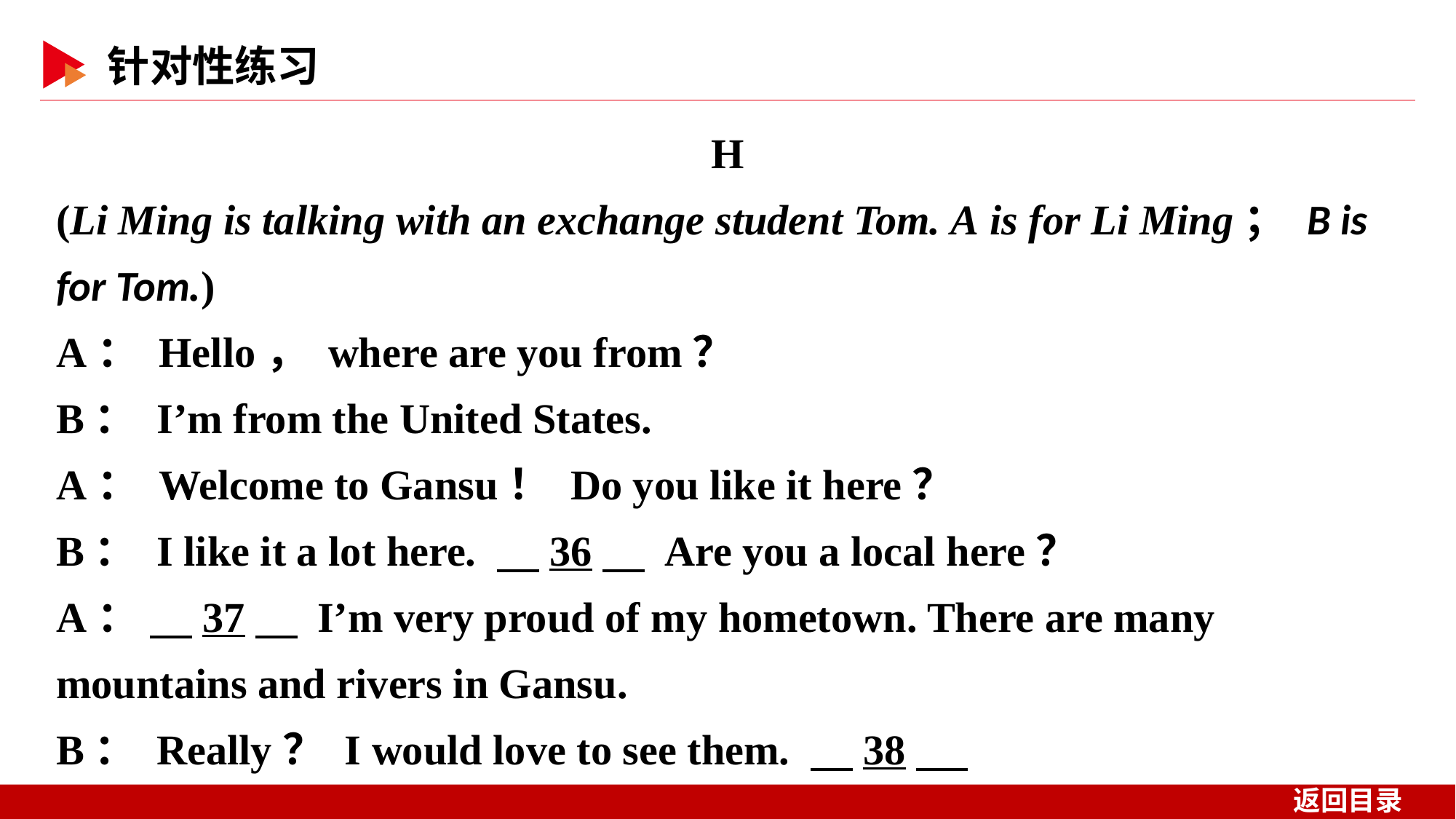

H
(Li Ming is talking with an exchange student Tom. A is for Li Ming； B is for Tom.)
A： Hello， where are you from？
B： I’m from the United States.
A： Welcome to Gansu！ Do you like it here？
B： I like it a lot here. 　36　 Are you a local here？
A： 　37　 I’m very proud of my hometown. There are many mountains and rivers in Gansu.
B： Really？ I would love to see them. 　38